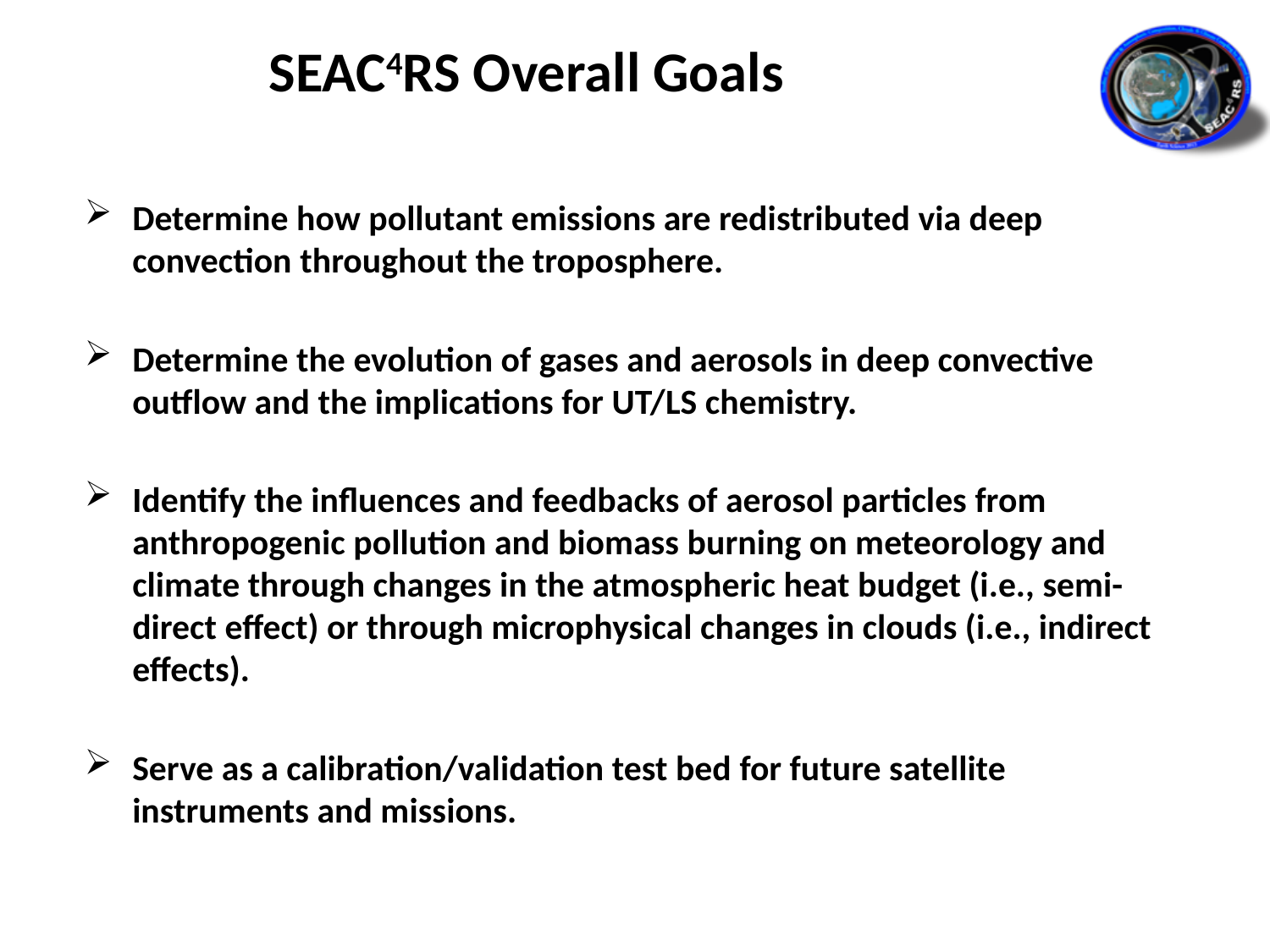

# SEAC4RS Overall Goals
Determine how pollutant emissions are redistributed via deep convection throughout the troposphere.

Determine the evolution of gases and aerosols in deep convective outflow and the implications for UT/LS chemistry.

Identify the influences and feedbacks of aerosol particles from anthropogenic pollution and biomass burning on meteorology and climate through changes in the atmospheric heat budget (i.e., semi-direct effect) or through microphysical changes in clouds (i.e., indirect effects).

Serve as a calibration/validation test bed for future satellite instruments and missions.